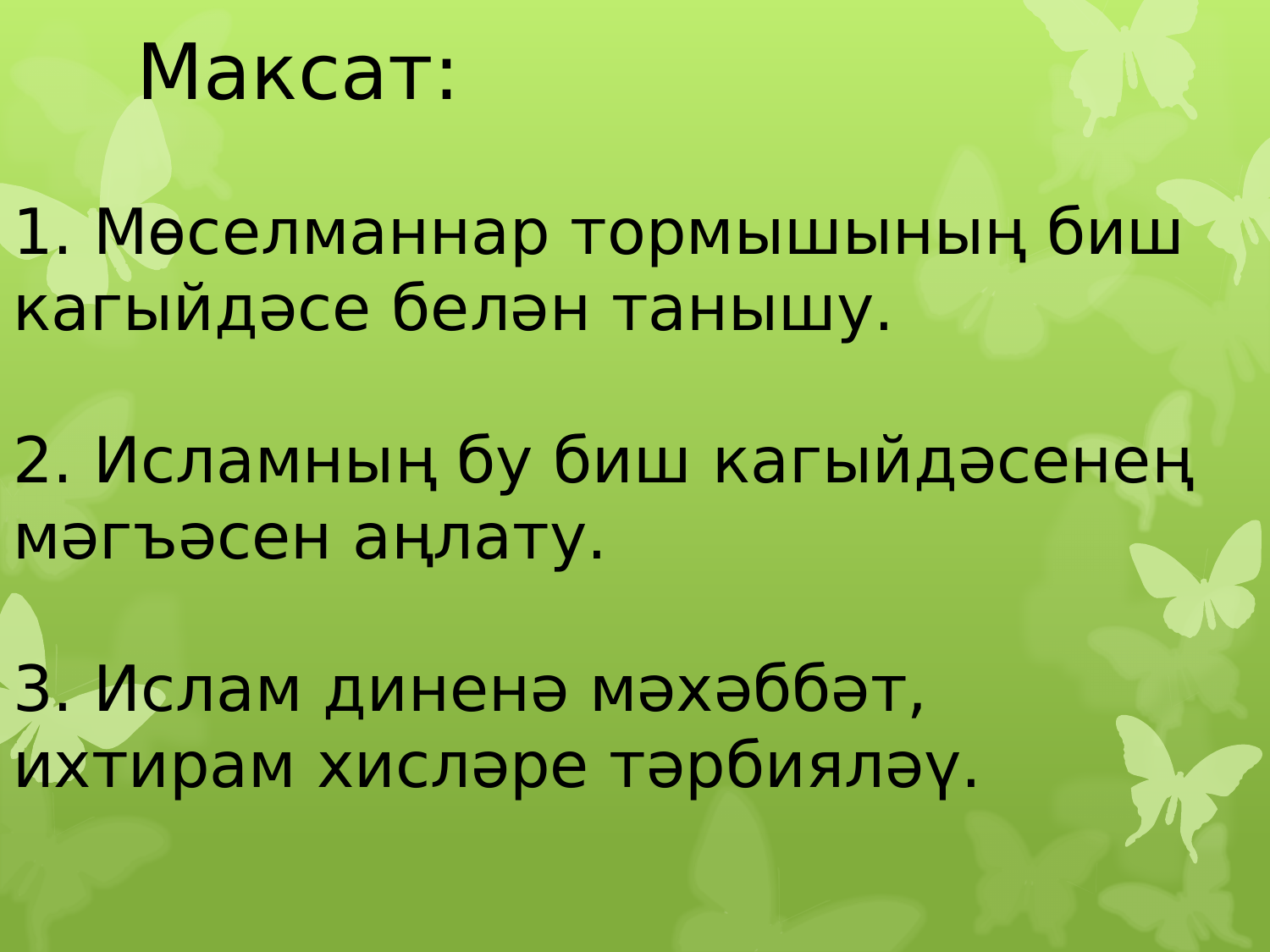

# Максат: 1. Мөселманнар тормышының биш кагыйдәсе белән танышу. 2. Исламның бу биш кагыйдәсенең мәгъәсен аңлату. 3. Ислам диненә мәхәббәт, ихтирам хисләре тәрбияләү.